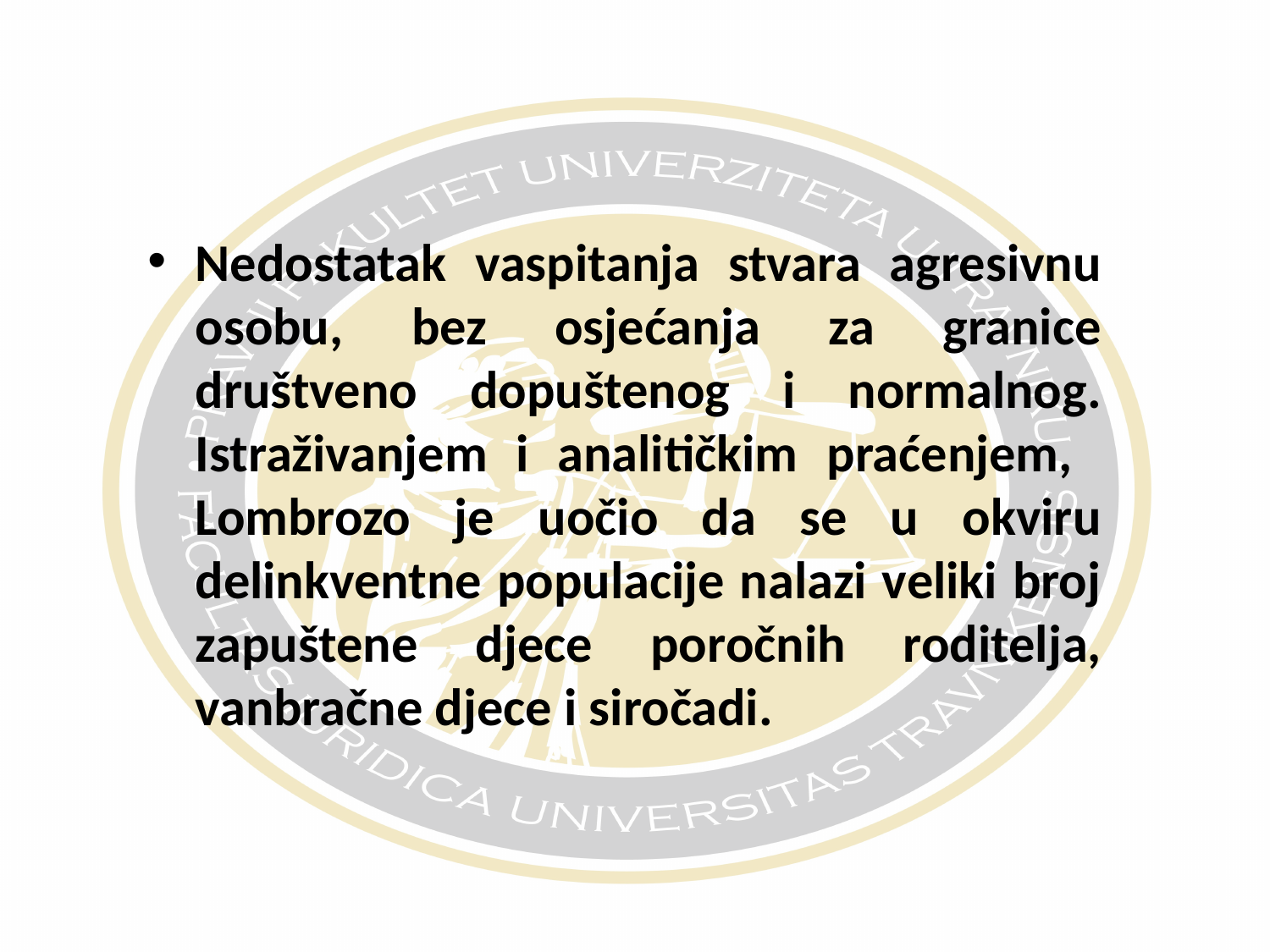

#
Nedostatak vaspitanja stvara agresivnu osobu, bez osjećanja za granice društveno dopuštenog i normalnog. Istraživanjem i analitičkim praćenjem,  Lombrozo je uočio da se u okviru delinkventne populacije nalazi veliki broj zapuštene djece poročnih roditelja, vanbračne djece i siročadi.